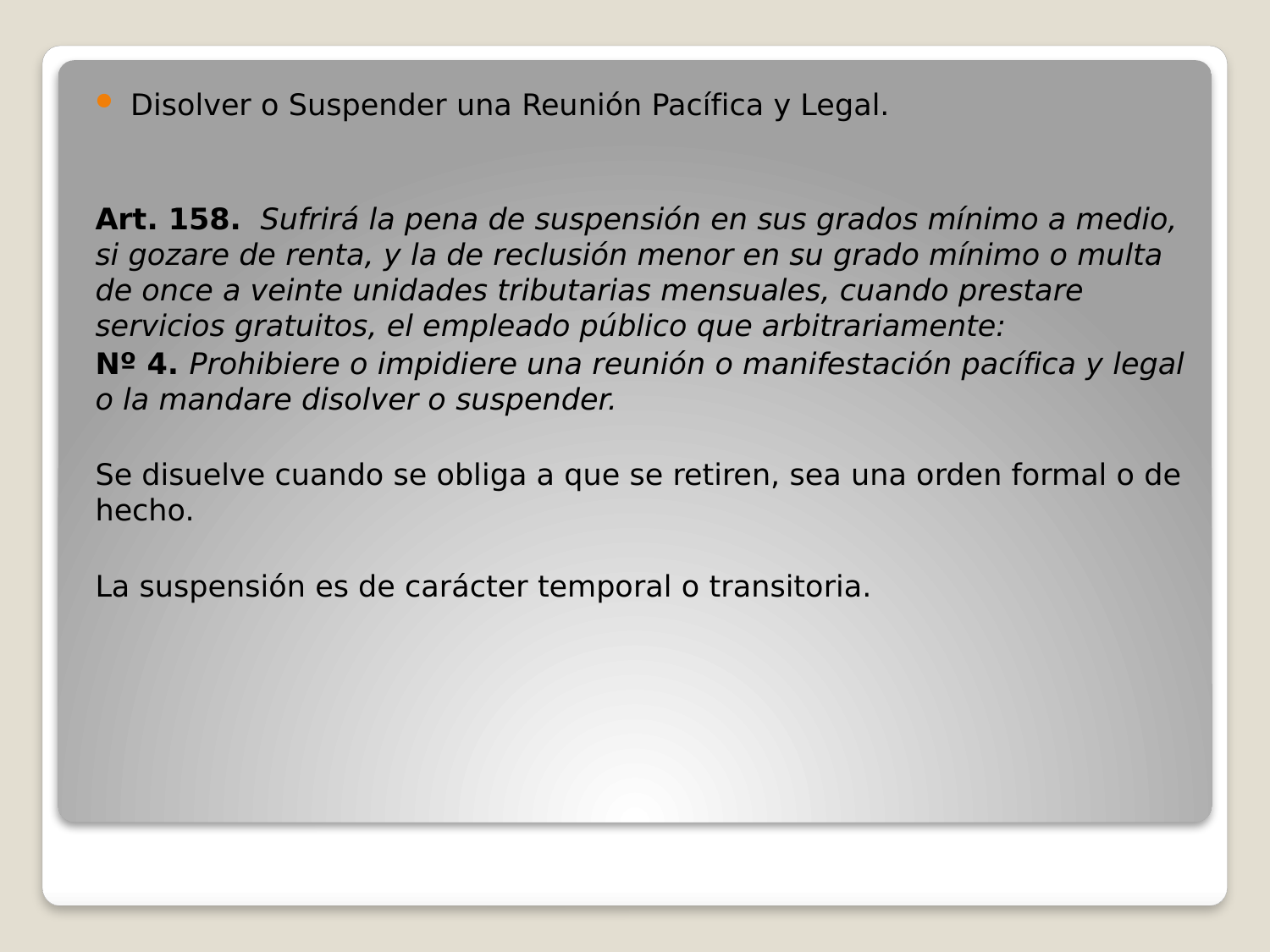

Disolver o Suspender una Reunión Pacífica y Legal.

Art. 158.  Sufrirá la pena de suspensión en sus grados mínimo a medio, si gozare de renta, y la de reclusión menor en su grado mínimo o multa de once a veinte unidades tributarias mensuales, cuando prestare servicios gratuitos, el empleado público que arbitrariamente:
Nº 4. Prohibiere o impidiere una reunión o manifestación pacífica y legal o la mandare disolver o suspender.

Se disuelve cuando se obliga a que se retiren, sea una orden formal o de hecho.

La suspensión es de carácter temporal o transitoria.

#